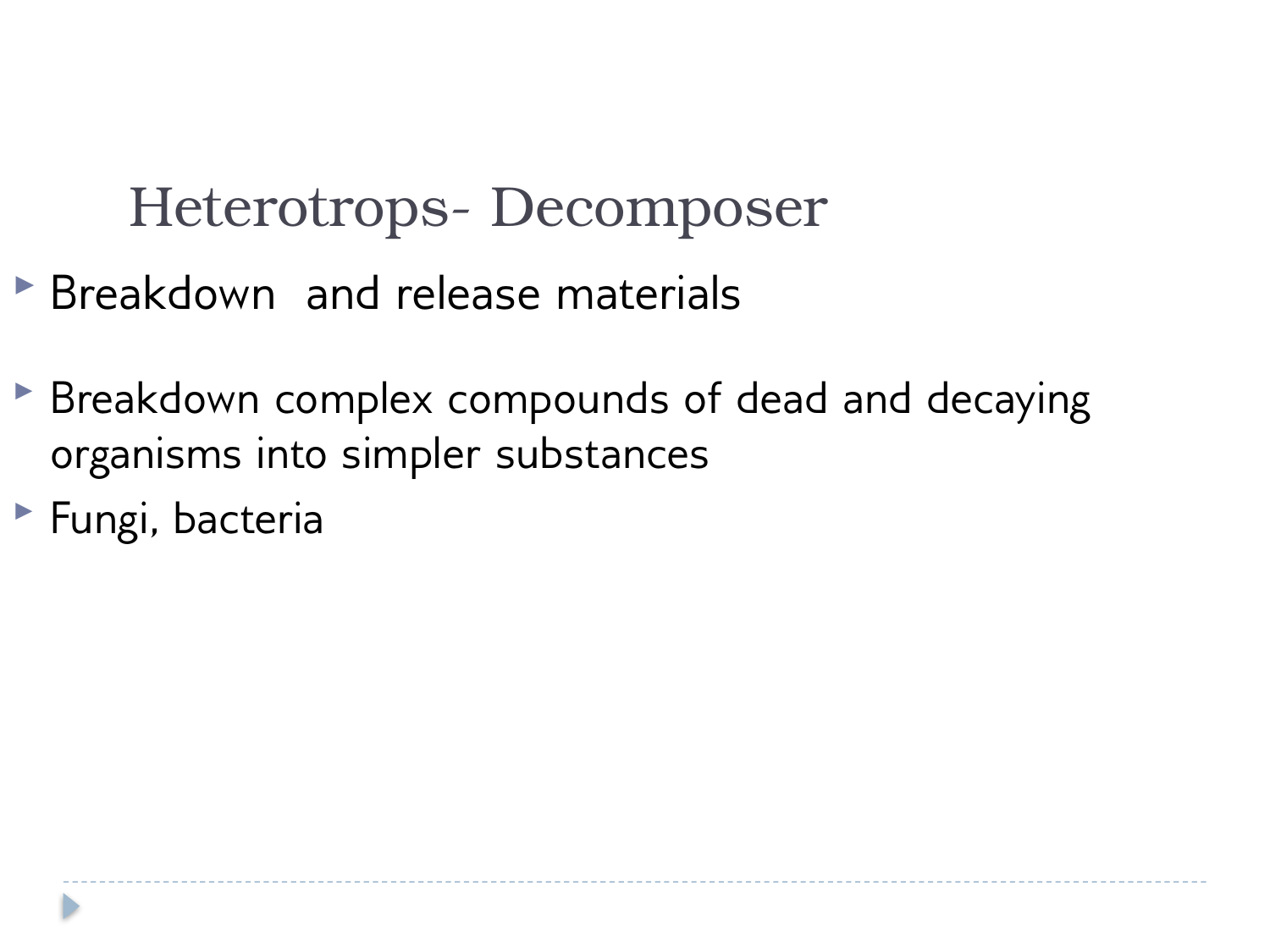

Heterotrops- Decomposer
Breakdown  and release materials
Breakdown complex compounds of dead and decaying organisms into simpler substances
Fungi, bacteria